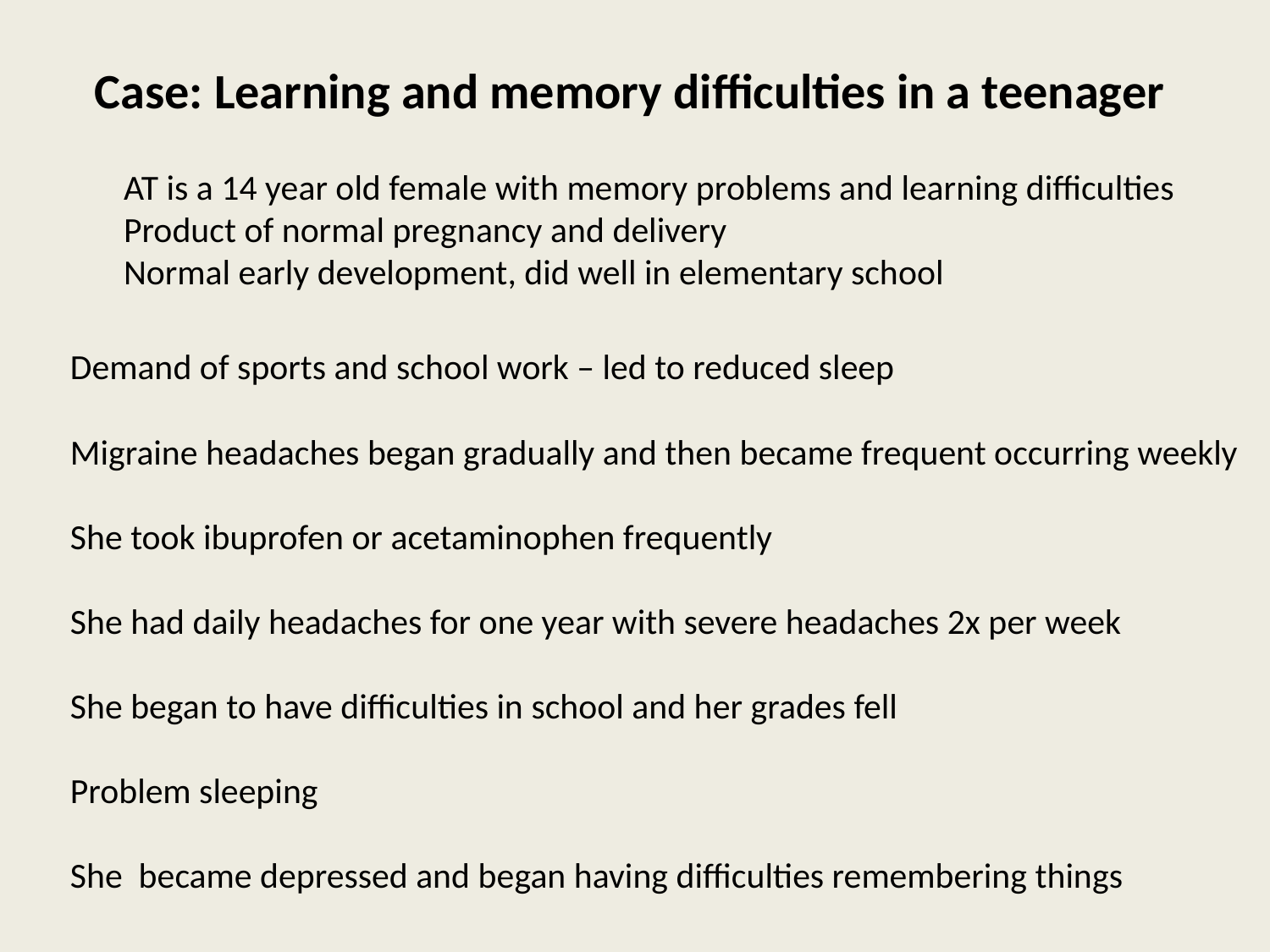

Case: Learning and memory difficulties in a teenager
AT is a 14 year old female with memory problems and learning difficulties
Product of normal pregnancy and delivery
Normal early development, did well in elementary school
Demand of sports and school work – led to reduced sleep

Migraine headaches began gradually and then became frequent occurring weekly

She took ibuprofen or acetaminophen frequently

She had daily headaches for one year with severe headaches 2x per week

She began to have difficulties in school and her grades fell

Problem sleeping

She  became depressed and began having difficulties remembering things